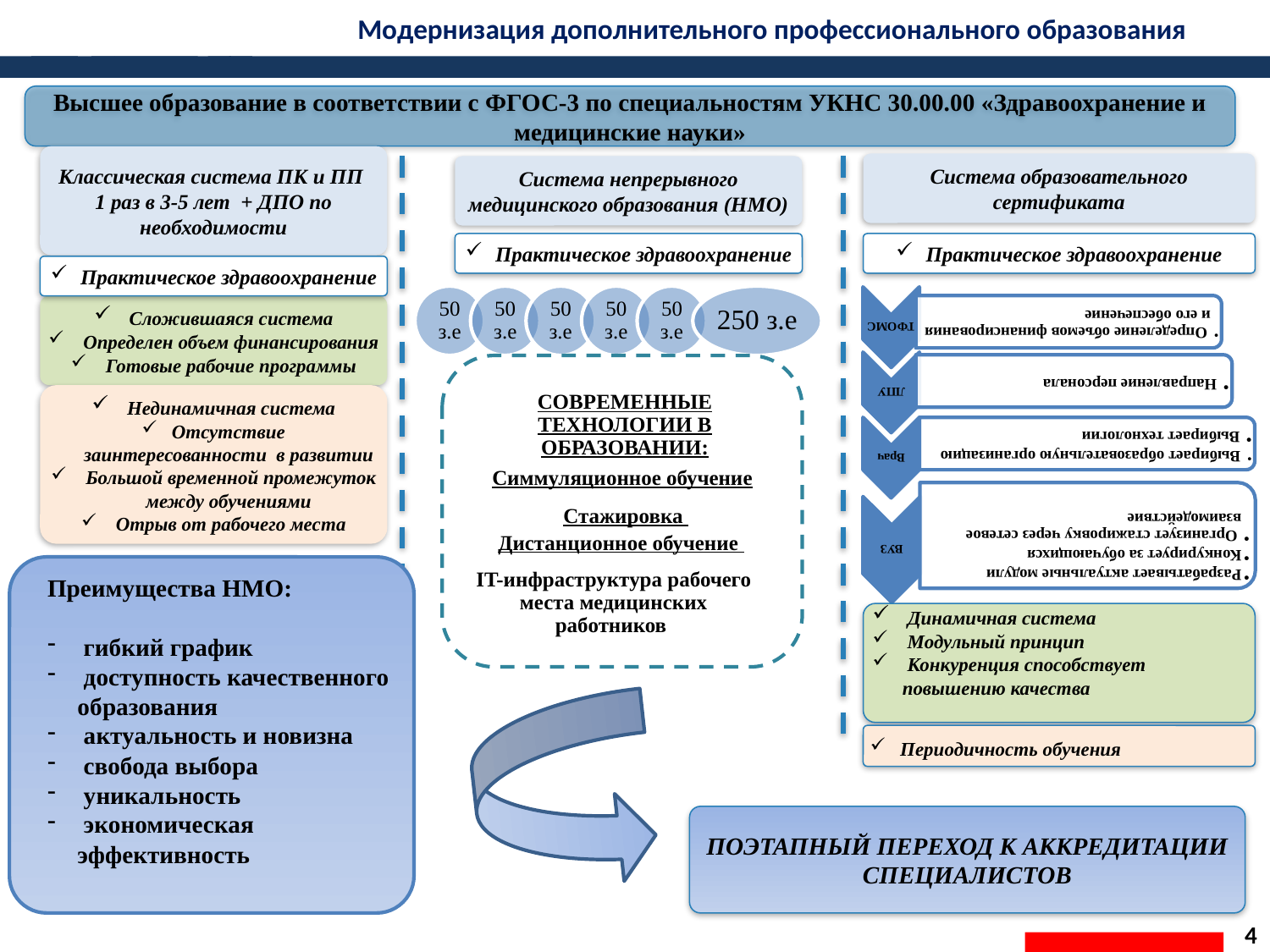

Модернизация дополнительного профессионального образования

Высшее образование в соответствии с ФГОС-3 по специальностям УКНС 30.00.00 «Здравоохранение и медицинские науки»
Классическая система ПК и ПП
1 раз в 3-5 лет  + ДПО по необходимости
Система образовательного сертификата
Система непрерывного медицинского образования (НМО)

Практическое здравоохранение

Практическое здравоохранение

Практическое здравоохранение

50 з.е
50 з.е
50 з.е
50 з.е
50 з.е
250 з.е
ТФОМС
 Определение объемов финансирования и его обеспечение
ЛПУ
 Направление персонала
Врач
 Выбирает образовательную организацию
 Выбирает технологии
ВУЗ
Разрабатывает актуальные модули
Конкурирует за обучающихся
 Организует стажировку через сетевое взаимодействие

 Сложившаяся система
 Определен объем финансирования
 Готовые рабочие программы

 Нединамичная система
Отсутствие заинтересованности  в развитии
 Большой временной промежуток между обучениями
 Отрыв от рабочего места
СОВРЕМЕННЫЕ ТЕХНОЛОГИИ В ОБРАЗОВАНИИ:
Симмуляционное обучение
Стажировка
Дистанционное обучение

IT-инфраструктура рабочего места медицинских работников
Преимущества НМО:

 гибкий график
 доступность качественного образования
 актуальность и новизна
 свобода выбора
 уникальность
 экономическая эффективность

 Динамичная система
 Модульный принцип
 Конкуренция способствует повышению качества

Периодичность обучения

ПОЭТАПНЫЙ ПЕРЕХОД К АККРЕДИТАЦИИ СПЕЦИАЛИСТОВ
4